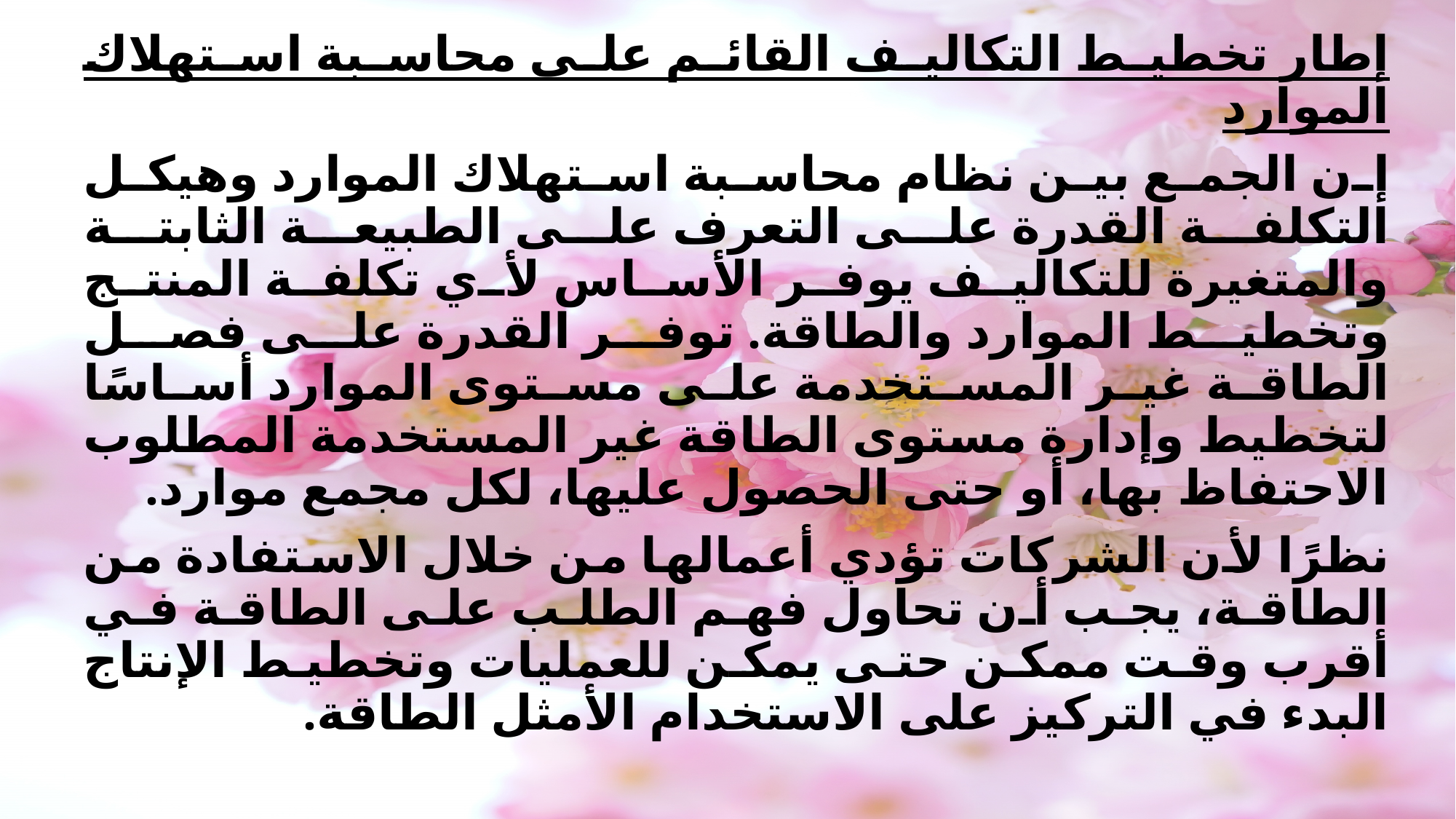

إطار تخطيط التكاليف القائم على محاسبة استهلاك الموارد
إن الجمع بين نظام محاسبة استهلاك الموارد وهيكل التكلفة القدرة على التعرف على الطبيعة الثابتة والمتغيرة للتكاليف يوفر الأساس لأي تكلفة المنتج وتخطيط الموارد والطاقة. توفر القدرة على فصل الطاقة غير المستخدمة على مستوى الموارد أساسًا لتخطيط وإدارة مستوى الطاقة غير المستخدمة المطلوب الاحتفاظ بها، أو حتى الحصول عليها، لكل مجمع موارد.
نظرًا لأن الشركات تؤدي أعمالها من خلال الاستفادة من الطاقة، يجب أن تحاول فهم الطلب على الطاقة في أقرب وقت ممكن حتى يمكن للعمليات وتخطيط الإنتاج البدء في التركيز على الاستخدام الأمثل الطاقة.
#